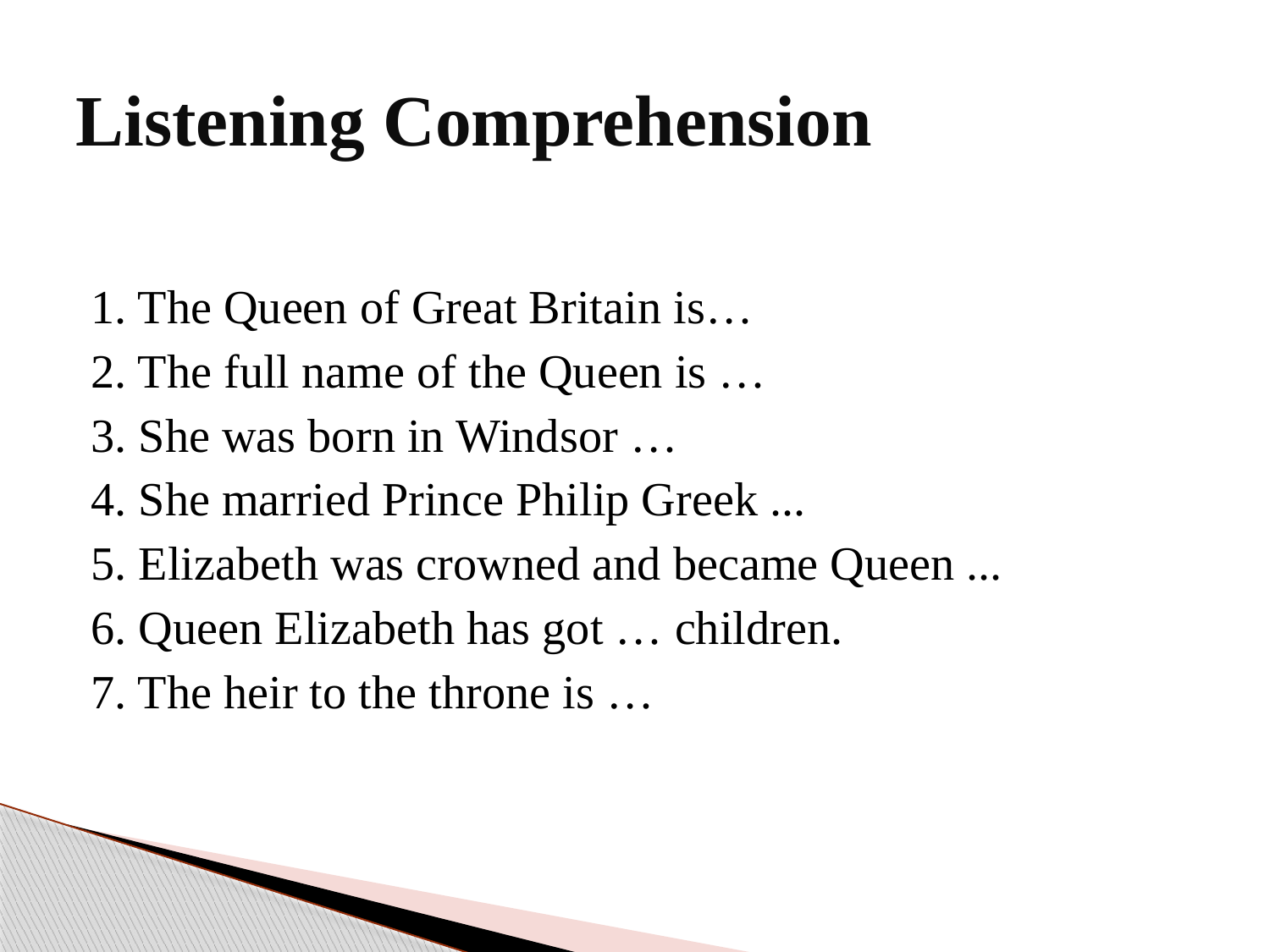

# Listening Comprehension

1. The Queen of Great Britain is…
2. The full name of the Queen is …
3. She was born in Windsor …
4. She married Prince Philip Greek ...
5. Elizabeth was crowned and became Queen ...
6. Queen Elizabeth has got … children.
7. The heir to the throne is …